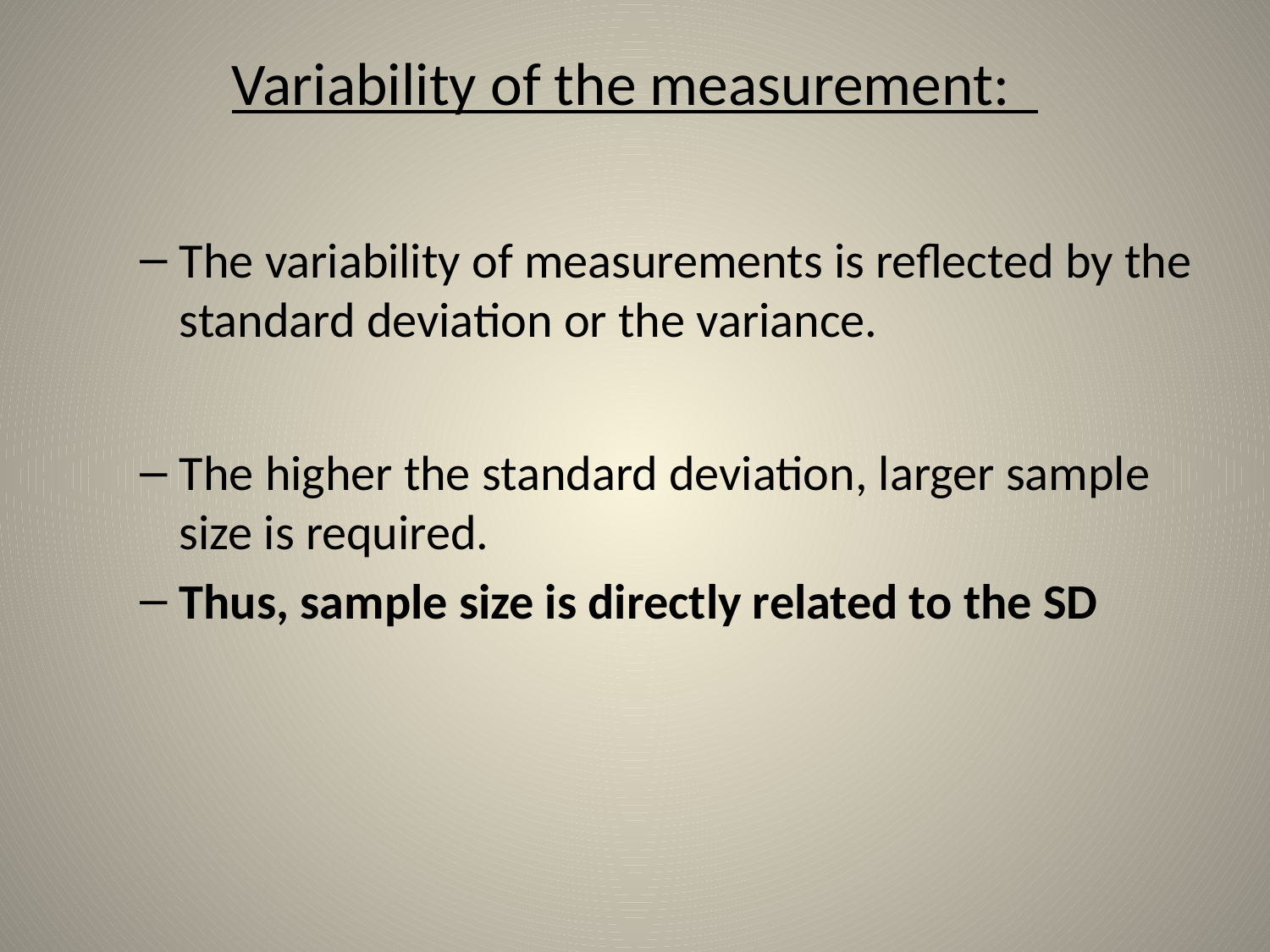

# Variability of the measurement:
The variability of measurements is reflected by the standard deviation or the variance.

The higher the standard deviation, larger sample size is required.
Thus, sample size is directly related to the SD